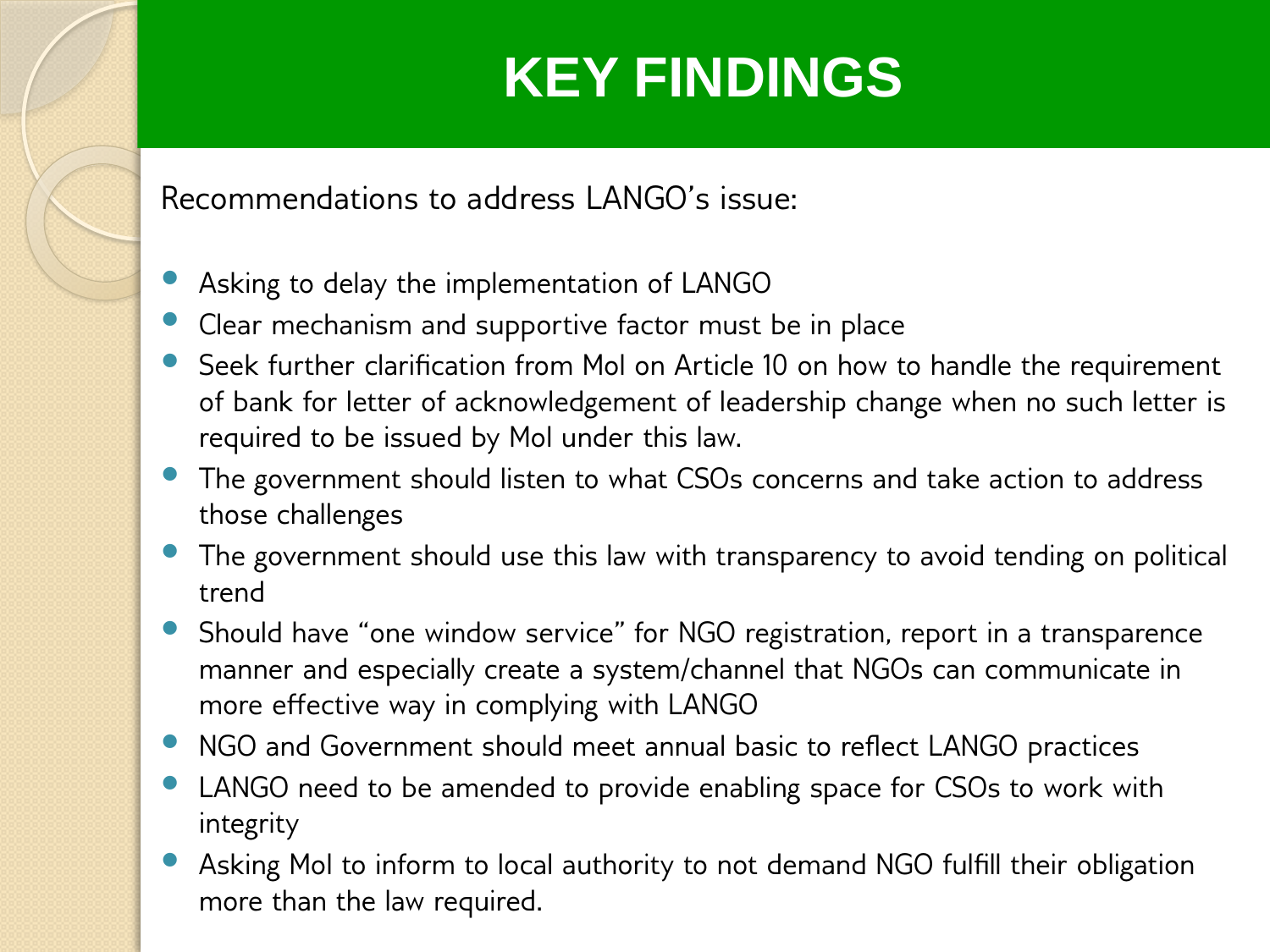

KEY FINDINGS
Recommendations to address LANGO’s issue:

Asking to delay the implementation of LANGO
Clear mechanism and supportive factor must be in place
Seek further clarification from MoI on Article 10 on how to handle the requirement of bank for letter of acknowledgement of leadership change when no such letter is required to be issued by MoI under this law.
The government should listen to what CSOs concerns and take action to address those challenges
The government should use this law with transparency to avoid tending on political trend
Should have “one window service” for NGO registration, report in a transparence manner and especially create a system/channel that NGOs can communicate in more effective way in complying with LANGO
NGO and Government should meet annual basic to reflect LANGO practices
LANGO need to be amended to provide enabling space for CSOs to work with integrity
Asking MoI to inform to local authority to not demand NGO fulfill their obligation more than the law required.